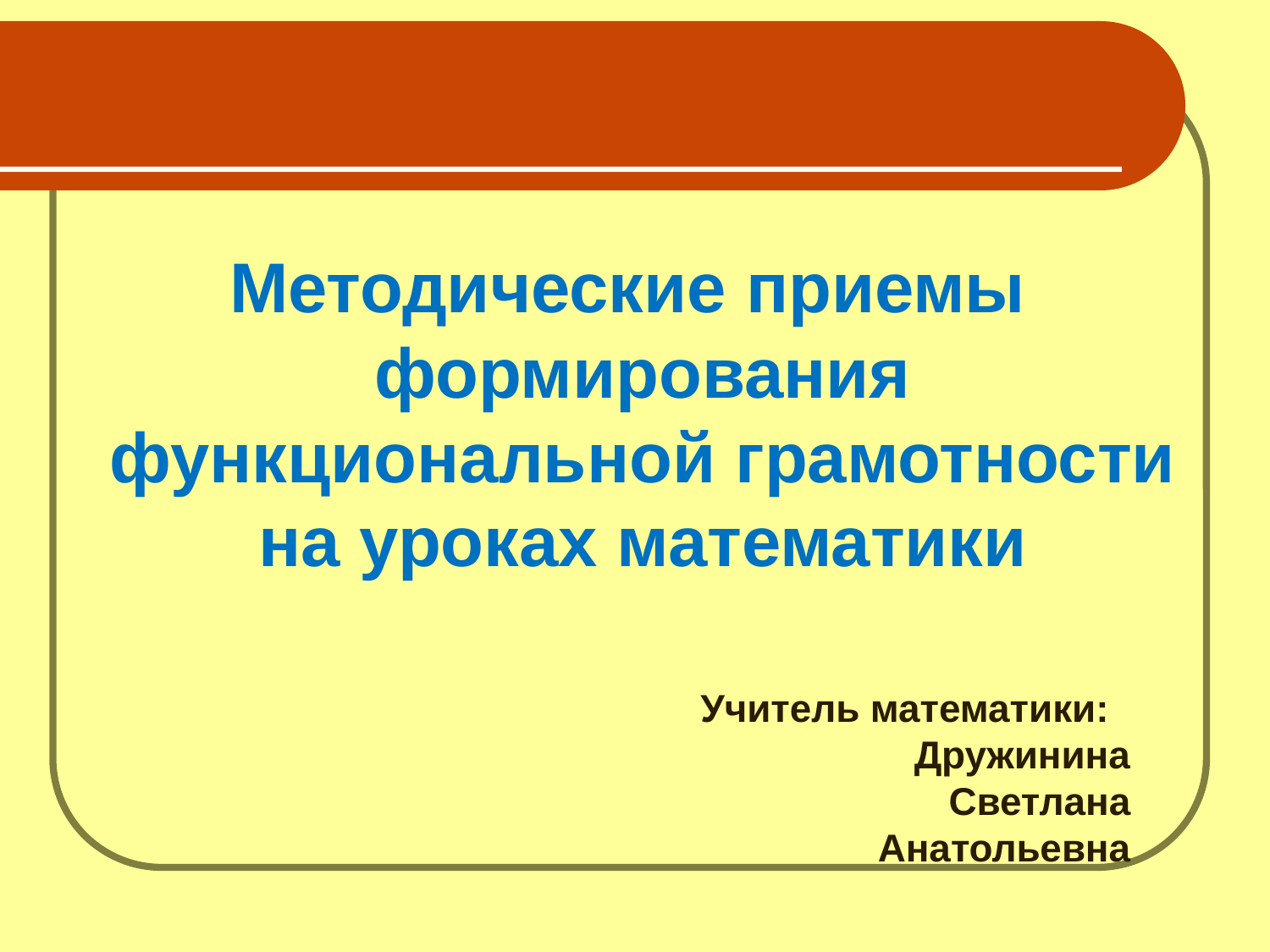

#

 Методические приемы формирования функциональной грамотности на уроках математики

Учитель математики:       Дружинина Светлана Анатольевна